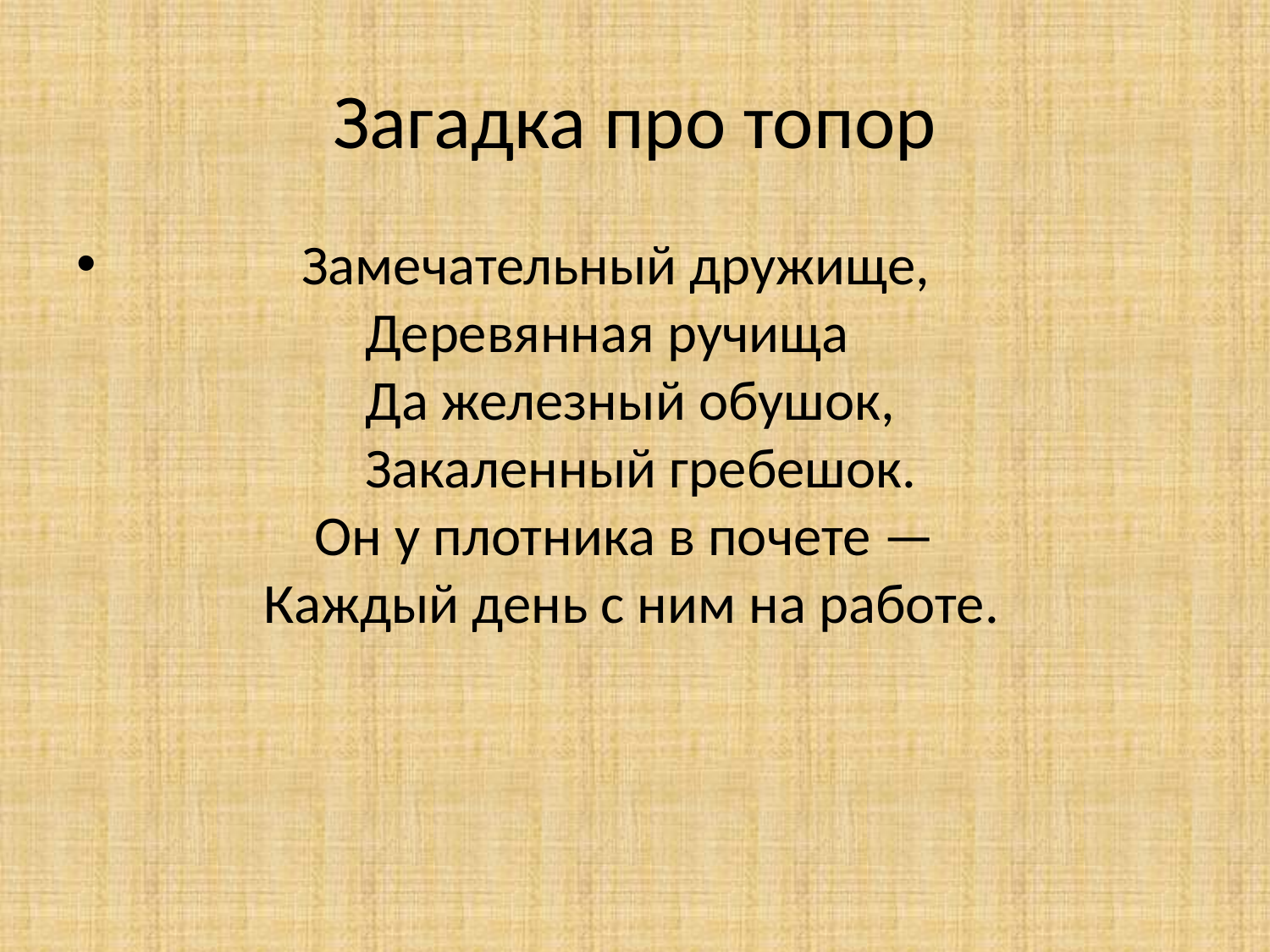

# Загадка про топор
              Замечательный дружище,
                   Деревянная ручища
                   Да железный обушок,
                   Закаленный гребешок.
               Он у плотника в почете —
           Каждый день с ним на работе.